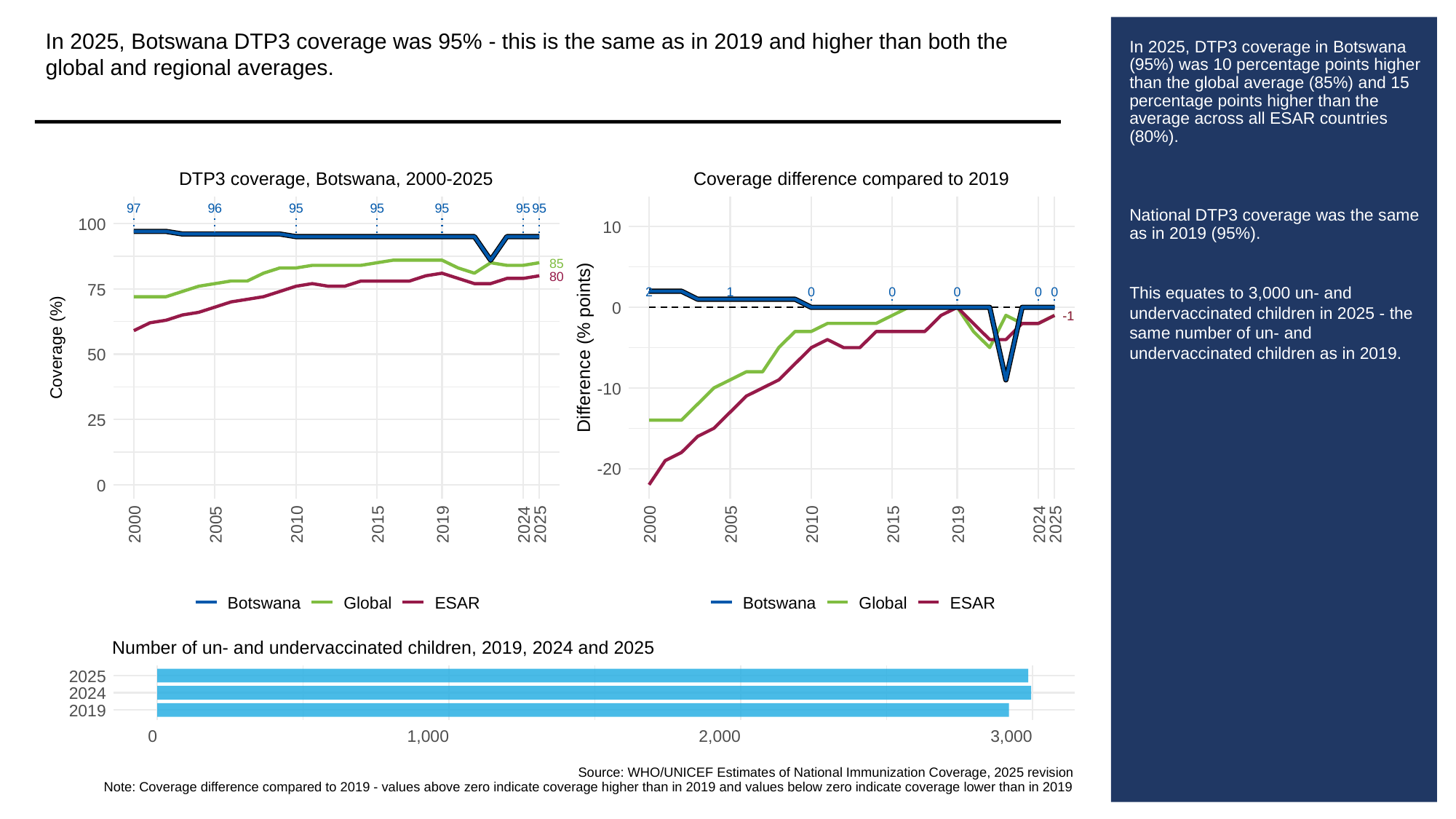

In 2025, Botswana DTP3 coverage was 95% - this is the same as in 2019 and higher than both the global and regional averages.
# In 2025, DTP3 coverage in Botswana (95%) was 10 percentage points higher than the global average (85%) and 15 percentage points higher than the average across all ESAR countries (80%).

National DTP3 coverage was the same as in 2019 (95%).

This equates to 3,000 un- and undervaccinated children in 2025 - the same number of un- and undervaccinated children as in 2019.

DTP3 coverage, Botswana, 2000-2025
Coverage difference compared to 2019

97
96
95
95
95
95
95
100

10

85

80

75
2
1
0
0
0
0
0

0

-1
-1

Difference (% points)
Coverage (%)

50

-10

25

-20

0

2000
2005
2010
2015
2019
2024
2025
2000
2005
2010
2015
2019
2024
2025
Botswana
Global
ESAR
Botswana
Global
ESAR

Number of un- and undervaccinated children, 2019, 2024 and 2025

2025

2024

2019

0
1,000
2,000
3,000
Source: WHO/UNICEF Estimates of National Immunization Coverage, 2025 revision
Note: Coverage difference compared to 2019 - values above zero indicate coverage higher than in 2019 and values below zero indicate coverage lower than in 2019